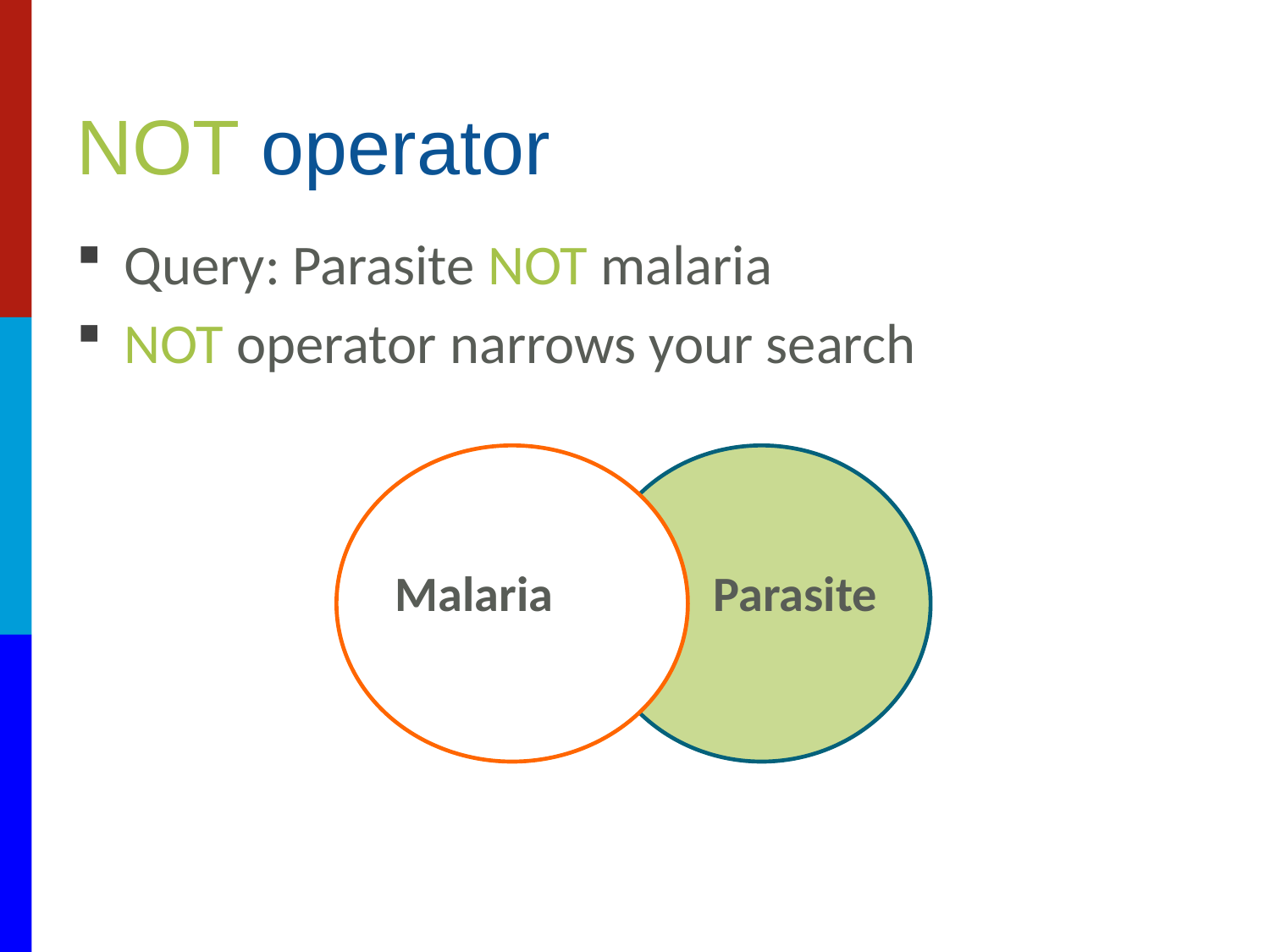

# NOT operator
Query: Parasite NOT malaria
NOT operator narrows your search

Malaria
Parasite

Malaria